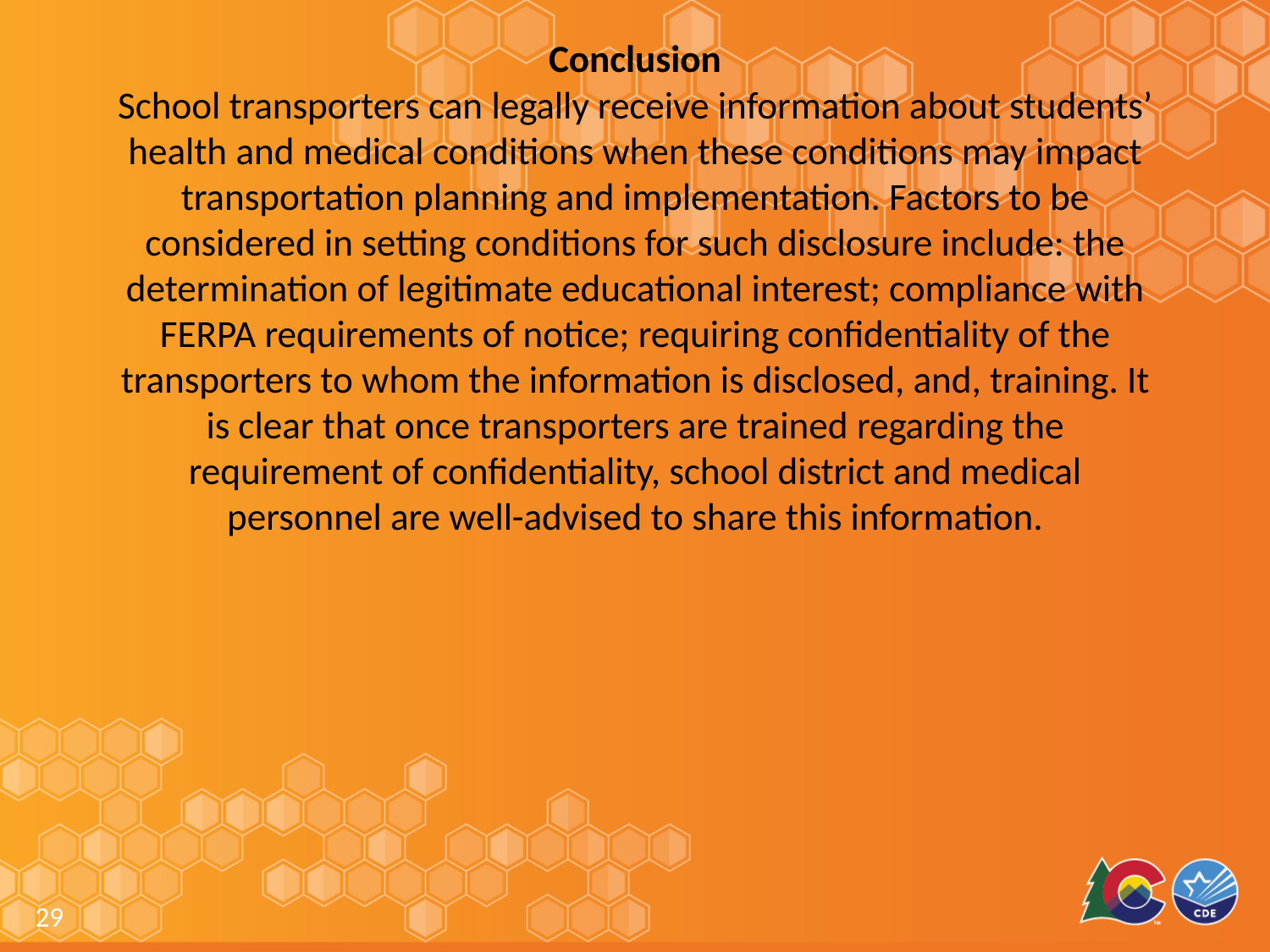

# Conclusion School transporters can legally receive information about students’ health and medical conditions when these conditions may impact transportation planning and implementation. Factors to be considered in setting conditions for such disclosure include: the determination of legitimate educational interest; compliance with FERPA requirements of notice; requiring confidentiality of the transporters to whom the information is disclosed, and, training. It is clear that once transporters are trained regarding the requirement of confidentiality, school district and medical personnel are well-advised to share this information.
29